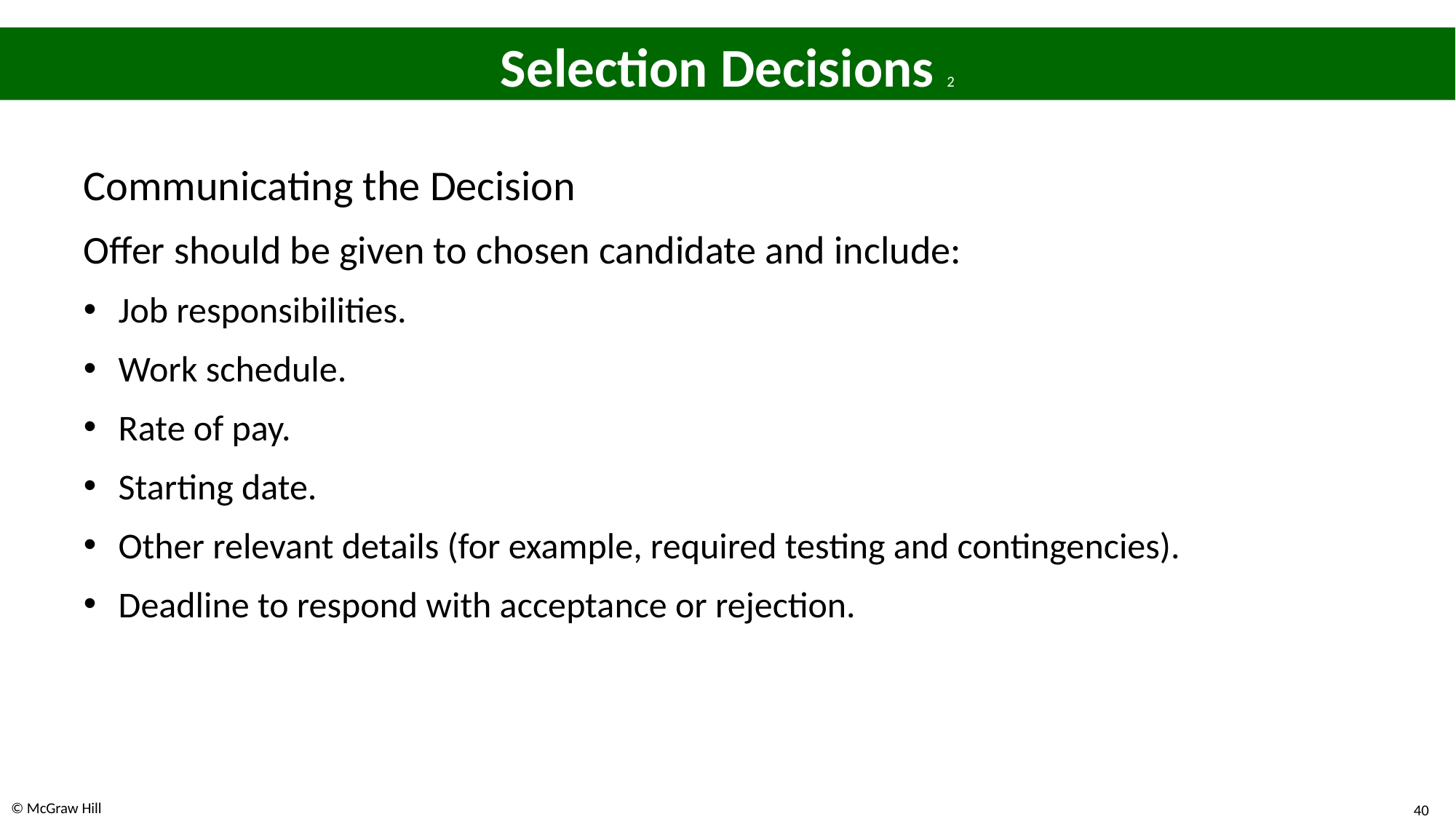

# Selection Decisions 2
Communicating the Decision
Offer should be given to chosen candidate and include:
Job responsibilities.
Work schedule.
Rate of pay.
Starting date.
Other relevant details (for example, required testing and contingencies).
Deadline to respond with acceptance or rejection.